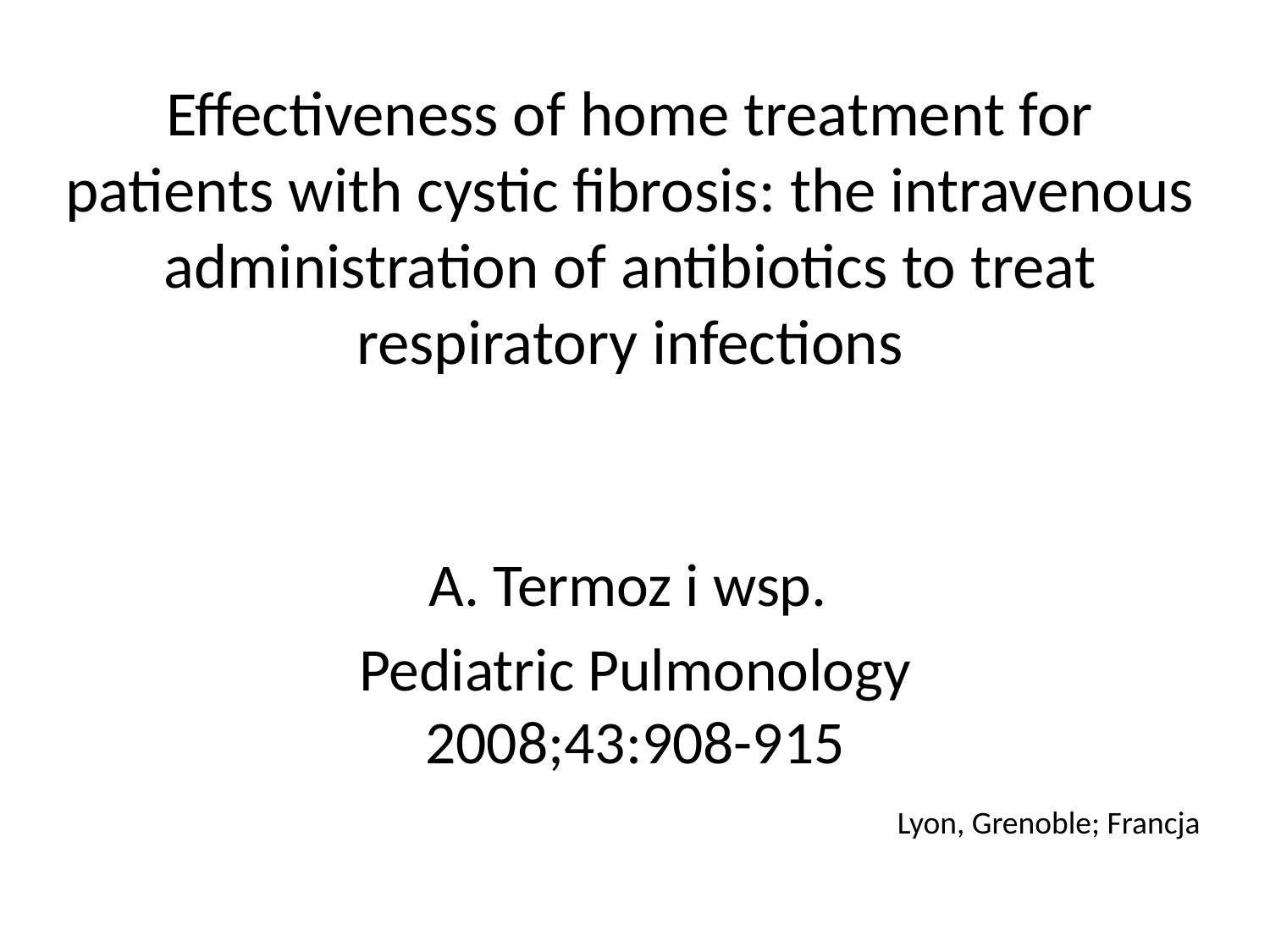

Effectiveness of home treatment for patients with cystic fibrosis: the intravenous administration of antibiotics to treat respiratory infections
A. Termoz i wsp.
Pediatric Pulmonology 2008;43:908-915
Lyon, Grenoble; Francja